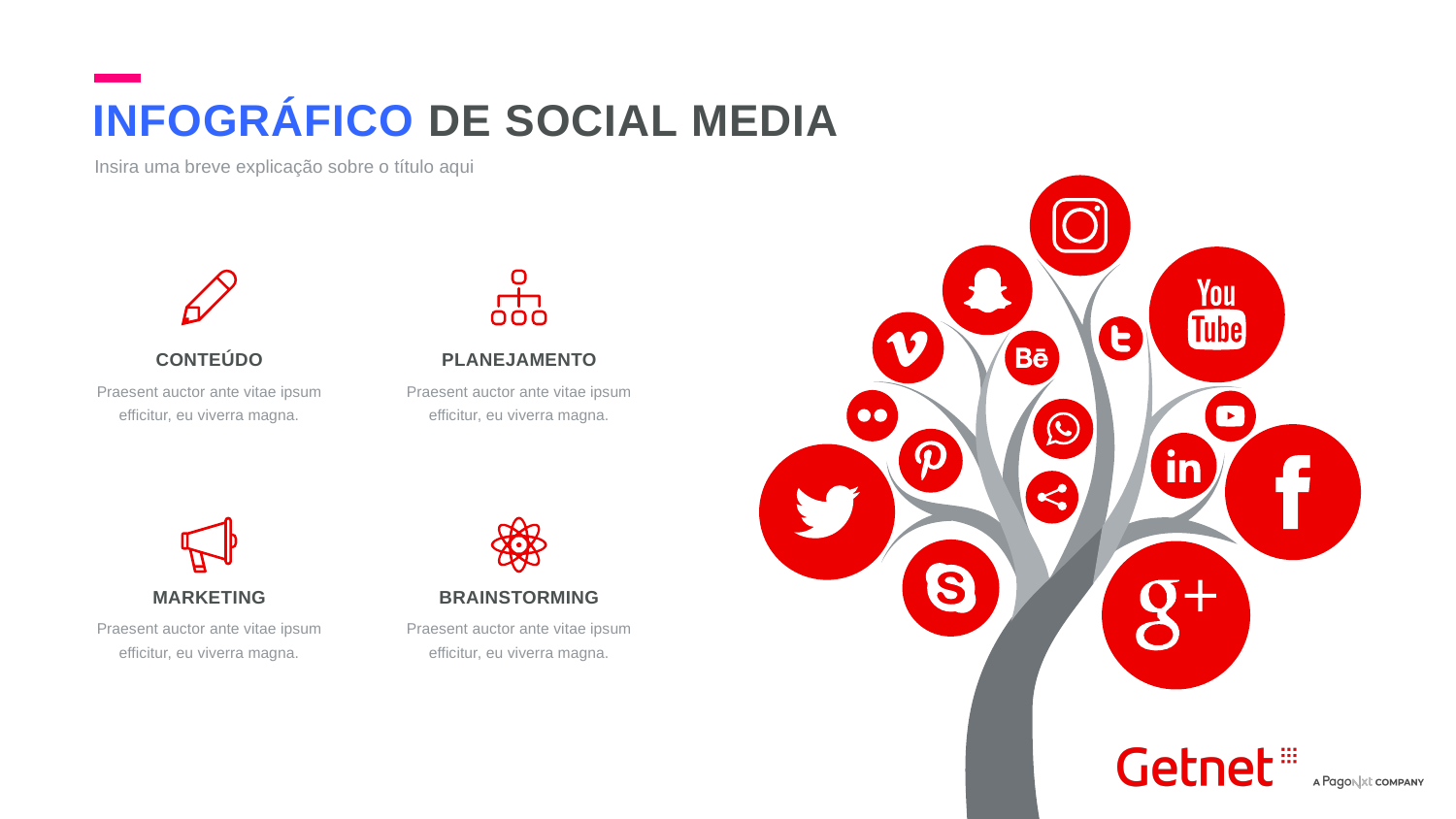

Infográfico DE Social Media
Insira uma breve explicação sobre o título aqui

CONTEÚDO
Praesent auctor ante vitae ipsum efficitur, eu viverra magna.
PLANEJAMENTO
Praesent auctor ante vitae ipsum efficitur, eu viverra magna.

Marketing
Praesent auctor ante vitae ipsum efficitur, eu viverra magna.
BRAINSTORMING
Praesent auctor ante vitae ipsum efficitur, eu viverra magna.